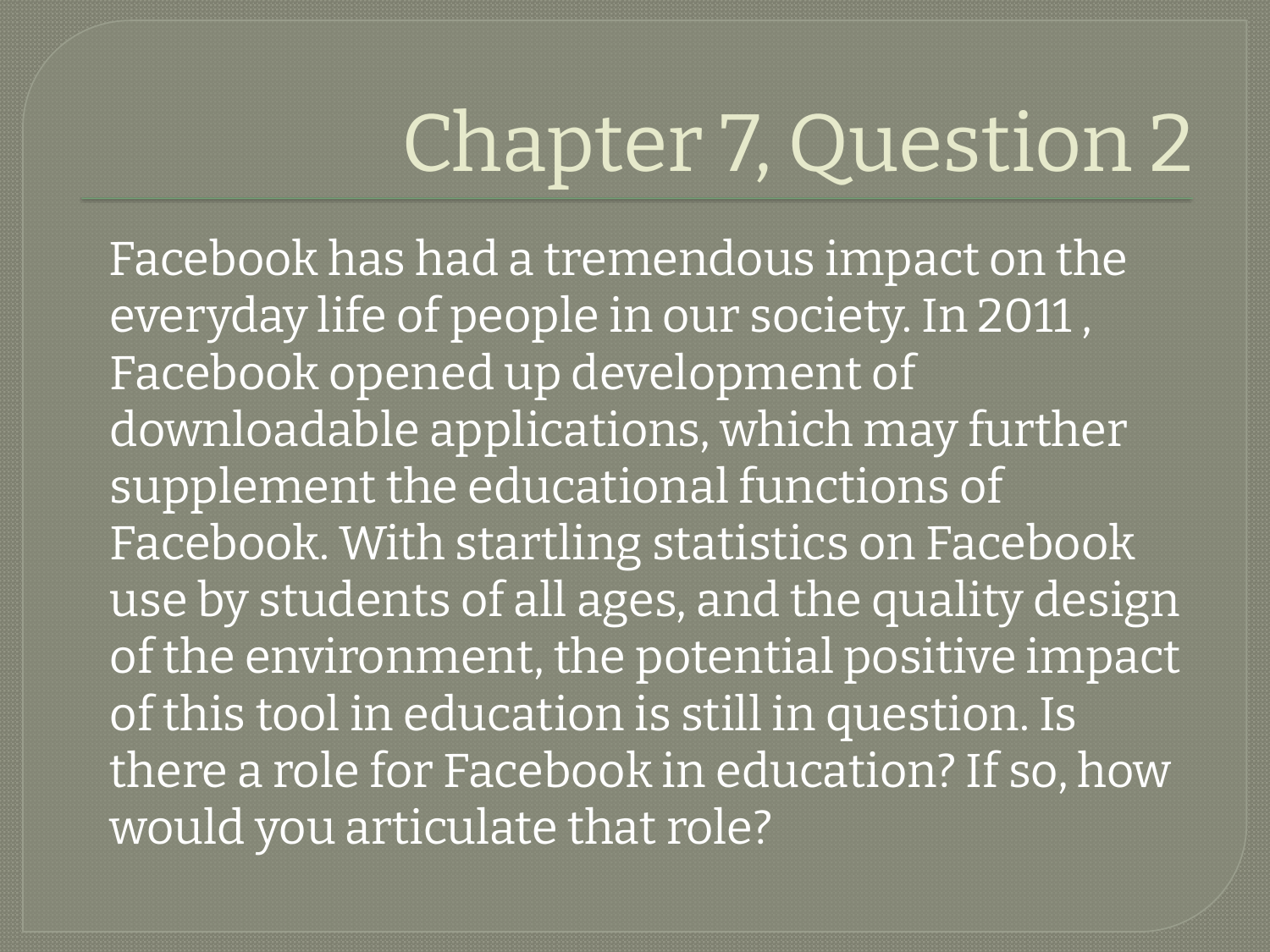

# Chapter 7, Question 2
            Facebook has had a tremendous impact on the everyday life of people in our society. In 2011 , Facebook opened up development of downloadable applications, which may further supplement the educational functions of Facebook. With startling statistics on Facebook use by students of all ages, and the quality design of the environment, the potential positive impact of this tool in education is still in question. Is there a role for Facebook in education? If so, how would you articulate that role?